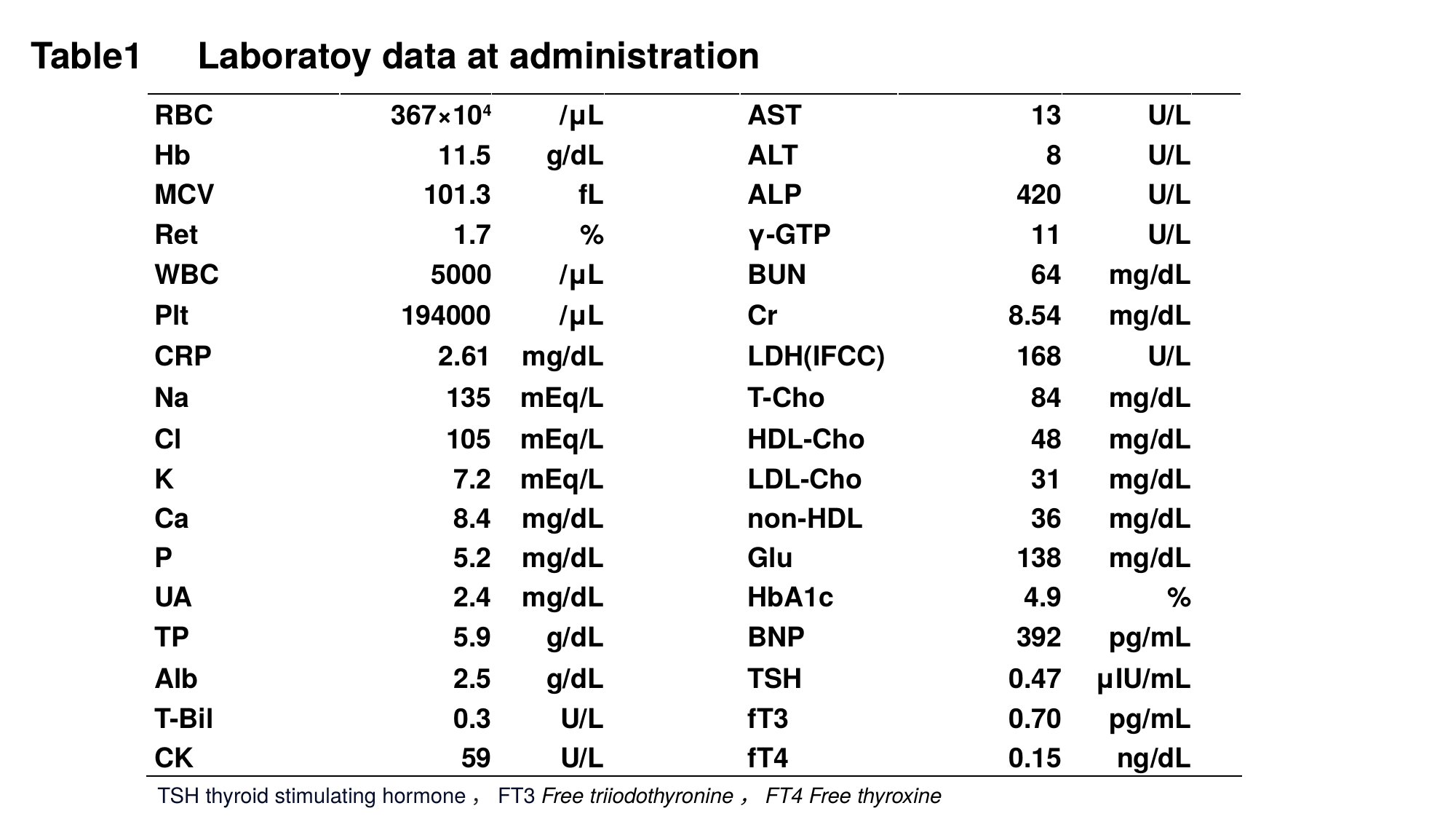

Table1　Laboratoy data at administration

| RBC | 367×104 | /μL |  | AST | 13 | U/L |  |
| --- | --- | --- | --- | --- | --- | --- | --- |
| Hb | 11.5 | g/dL |  | ALT | 8 | U/L |  |
| MCV | 101.3 | fL |  | ALP | 420 | U/L |  |
| Ret | 1.7 | % |  | γ-GTP | 11 | U/L |  |
| WBC | 5000 | /μL |  | BUN | 64 | mg/dL |  |
| Plt | 194000 | /μL |  | Cr | 8.54 | mg/dL |  |
| CRP | 2.61 | mg/dL |  | LDH(IFCC) | 168 | U/L |  |
| Na | 135 | mEq/L |  | T-Cho | 84 | mg/dL |  |
| Cl | 105 | mEq/L |  | HDL-Cho | 48 | mg/dL |  |
| K | 7.2 | mEq/L |  | LDL-Cho | 31 | mg/dL |  |
| Ca | 8.4 | mg/dL |  | non-HDL | 36 | mg/dL |  |
| P | 5.2 | mg/dL |  | Glu | 138 | mg/dL |  |
| UA | 2.4 | mg/dL |  | HbA1c | 4.9 | % |  |
| TP | 5.9 | g/dL |  | BNP | 392 | pg/mL |  |
| Alb | 2.5 | g/dL |  | TSH | 0.47 | μIU/mL |  |
| T-Bil | 0.3 | U/L |  | fT3 | 0.70 | pg/mL |  |
| CK | 59 | U/L |  | fT4 | 0.15 | ng/dL |  |
TSH thyroid stimulating hormone，FT3 Free triiodothyronine，FT4 Free thyroxine